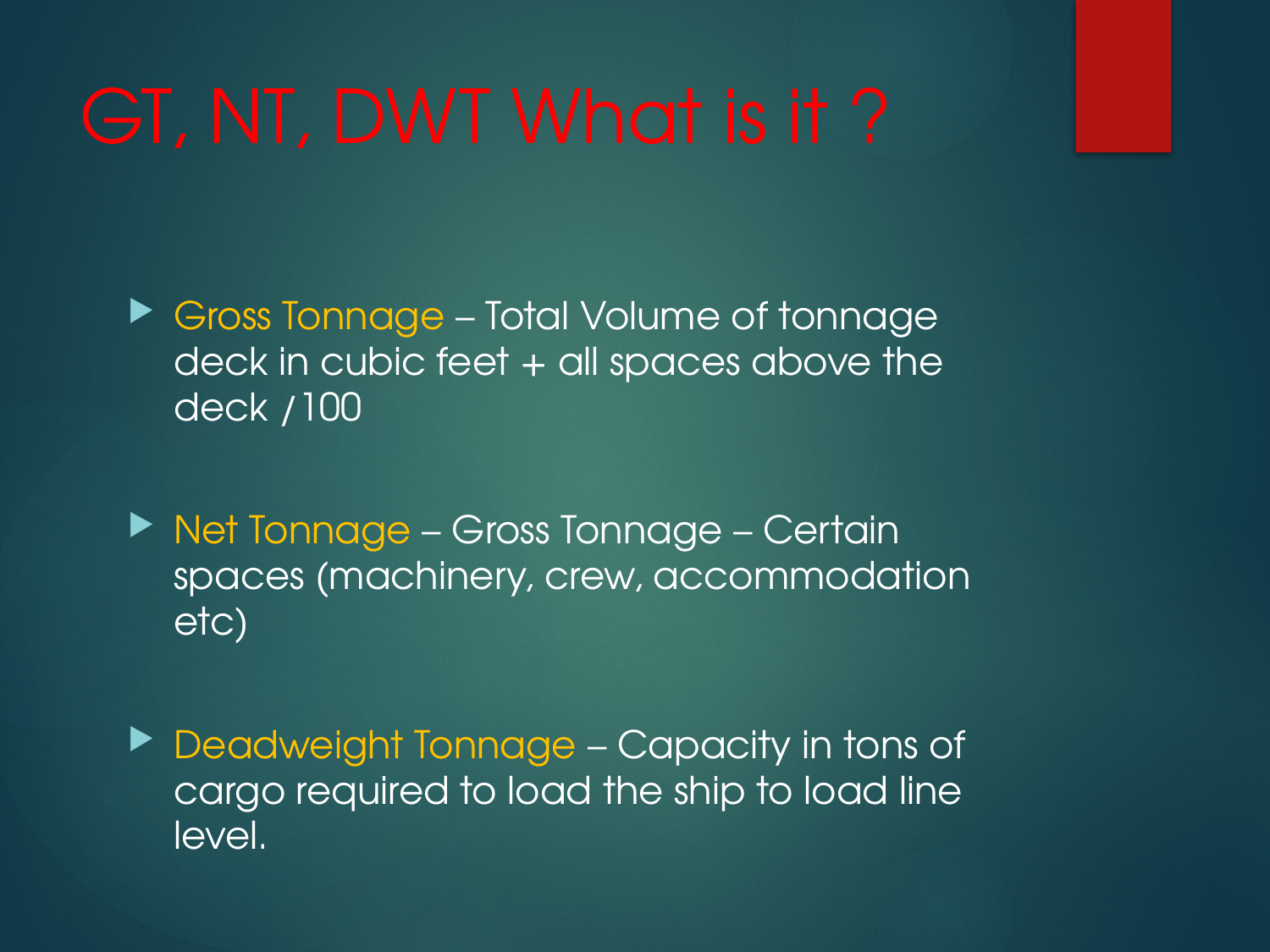

# GT, NT, DWT What is it ?
Gross Tonnage – Total Volume of tonnage deck in cubic feet + all spaces above the deck /100

Net Tonnage – Gross Tonnage – Certain spaces (machinery, crew, accommodation etc)

Deadweight Tonnage – Capacity in tons of cargo required to load the ship to load line level.